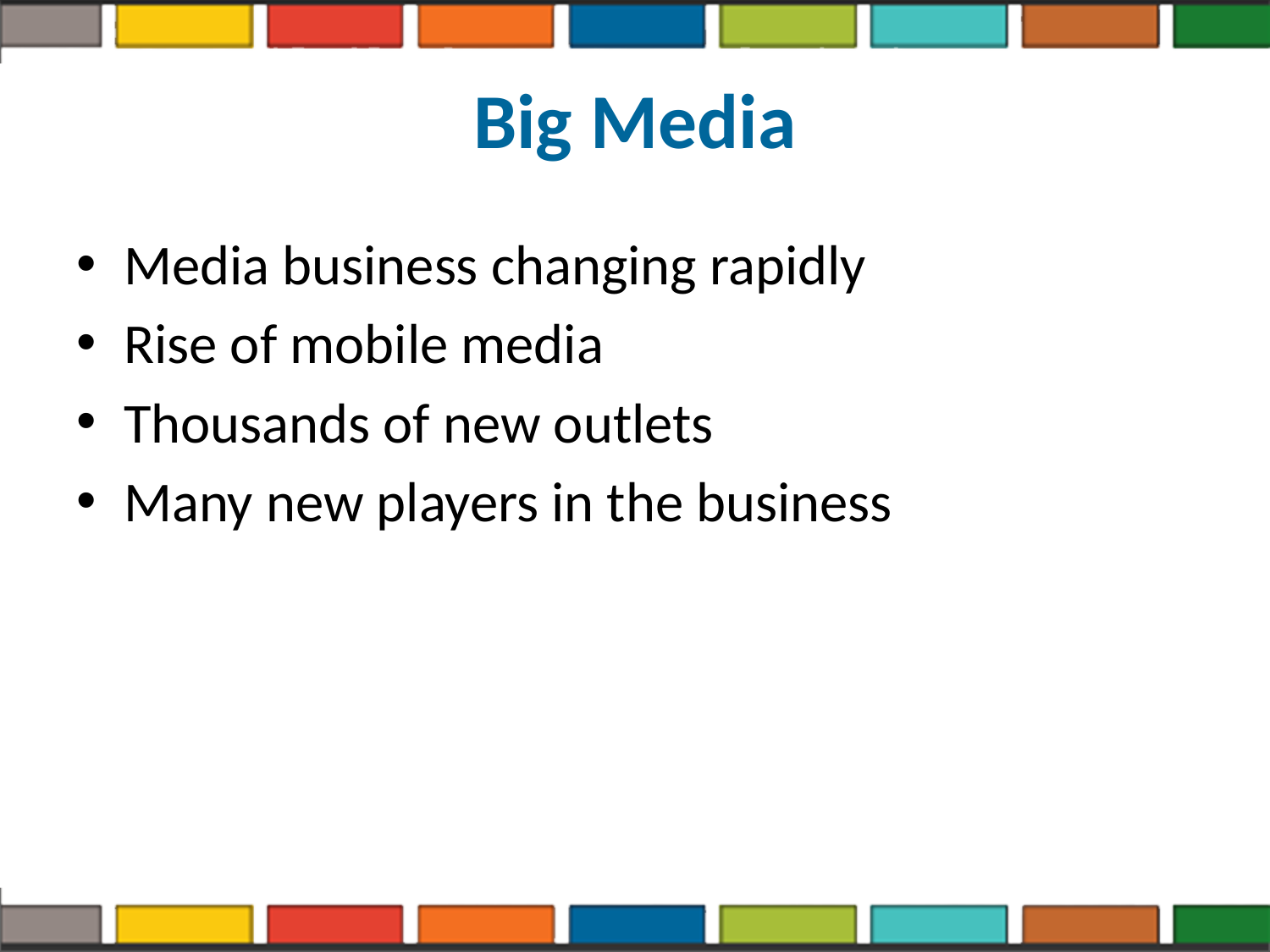

# Big Media
Media business changing rapidly
Rise of mobile media
Thousands of new outlets
Many new players in the business